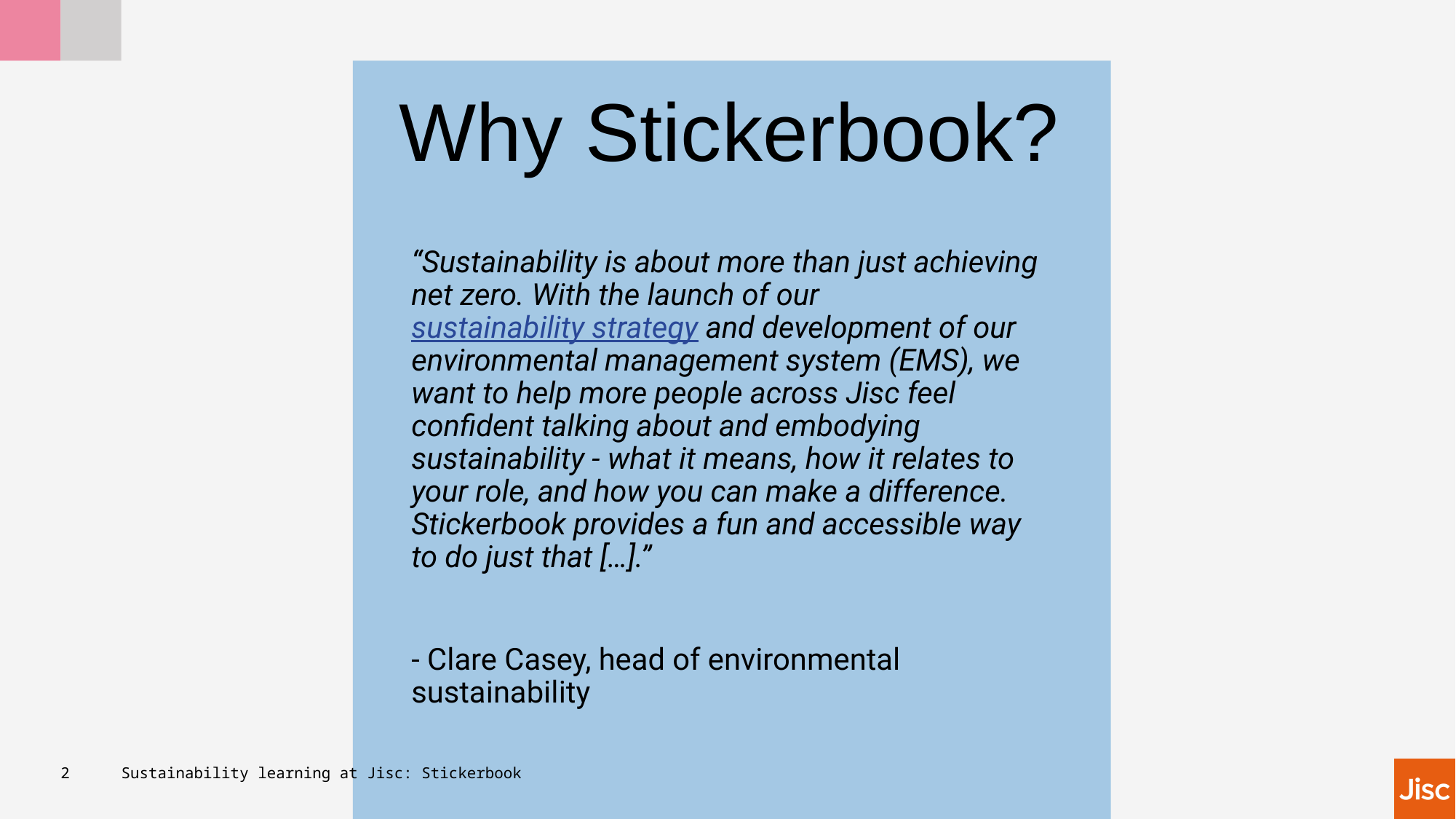

# Why Stickerbook?
“Sustainability is about more than just achieving net zero. With the launch of our sustainability strategy and development of our environmental management system (EMS), we want to help more people across Jisc feel confident talking about and embodying sustainability - what it means, how it relates to your role, and how you can make a difference. Stickerbook provides a fun and accessible way to do just that […].”

- Clare Casey, head of environmental sustainability
2
Sustainability learning at Jisc: Stickerbook